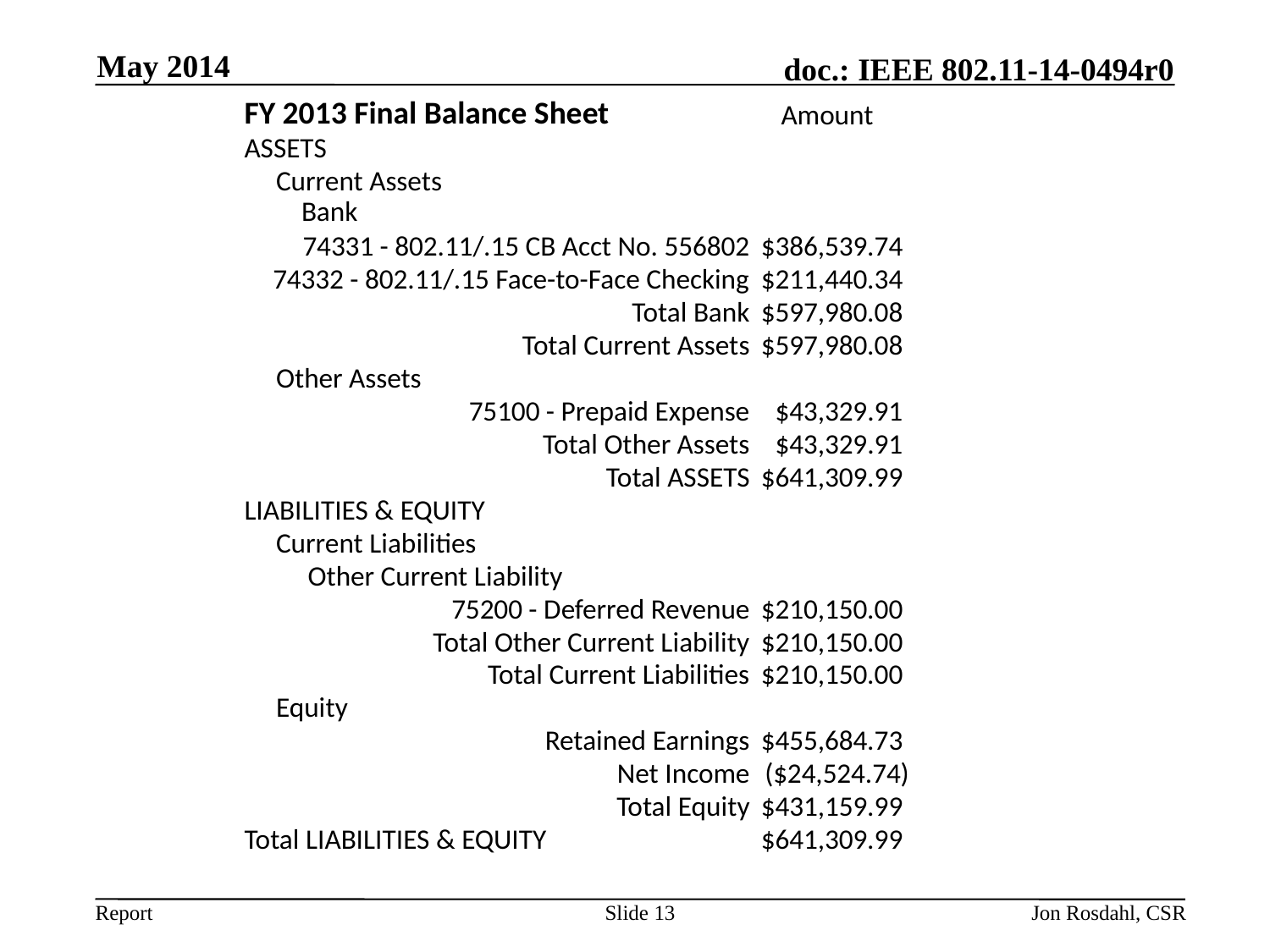

May 2014
| FY 2013 Final Balance Sheet | Amount |
| --- | --- |
| ASSETS |  |
| Current Assets |  |
| Bank |  |
| 74331 - 802.11/.15 CB Acct No. 556802 | $386,539.74 |
| 74332 - 802.11/.15 Face-to-Face Checking | $211,440.34 |
| Total Bank | $597,980.08 |
| Total Current Assets | $597,980.08 |
| Other Assets |  |
| 75100 - Prepaid Expense | $43,329.91 |
| Total Other Assets | $43,329.91 |
| Total ASSETS | $641,309.99 |
| LIABILITIES & EQUITY |  |
| Current Liabilities |  |
| Other Current Liability |  |
| 75200 - Deferred Revenue | $210,150.00 |
| Total Other Current Liability | $210,150.00 |
| Total Current Liabilities | $210,150.00 |
| Equity |  |
| Retained Earnings | $455,684.73 |
| Net Income | ($24,524.74) |
| Total Equity | $431,159.99 |
| Total LIABILITIES & EQUITY | $641,309.99 |
Slide 13
Jon Rosdahl, CSR